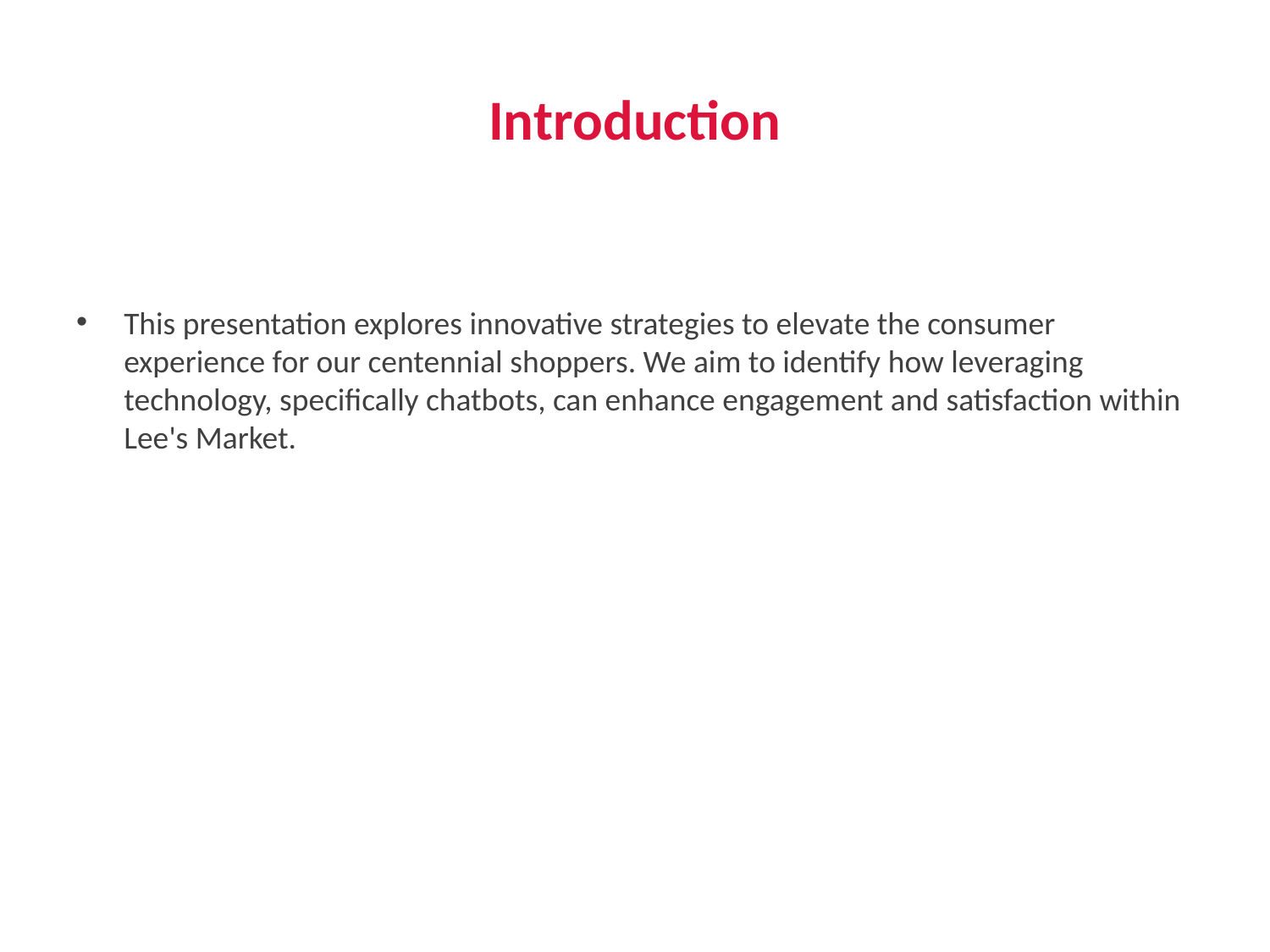

# Introduction

This presentation explores innovative strategies to elevate the consumer experience for our centennial shoppers. We aim to identify how leveraging technology, specifically chatbots, can enhance engagement and satisfaction within Lee's Market.